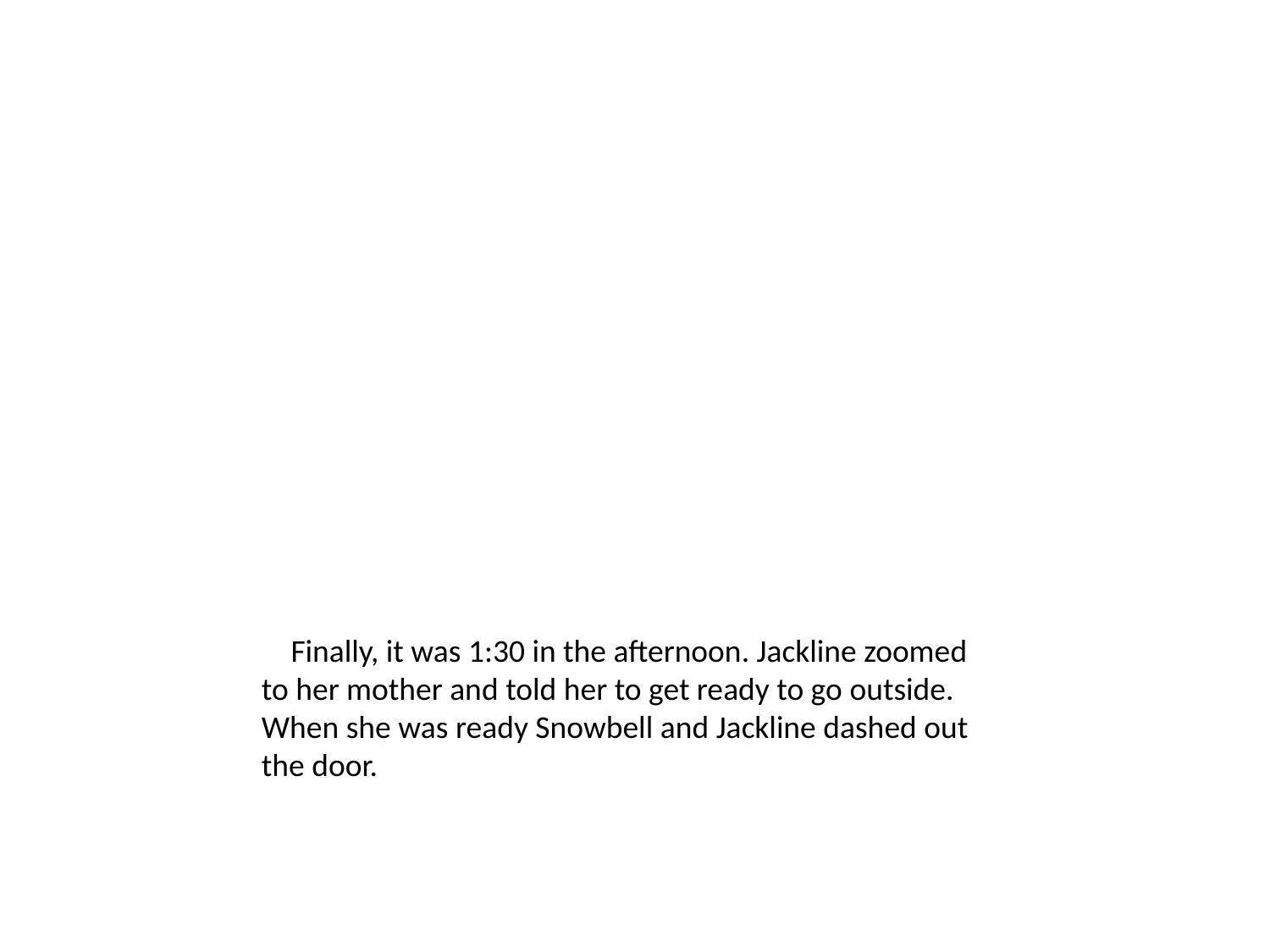

Finally, it was 1:30 in the afternoon. Jackline zoomed to her mother and told her to get ready to go outside. When she was ready Snowbell and Jackline dashed out the door.
#